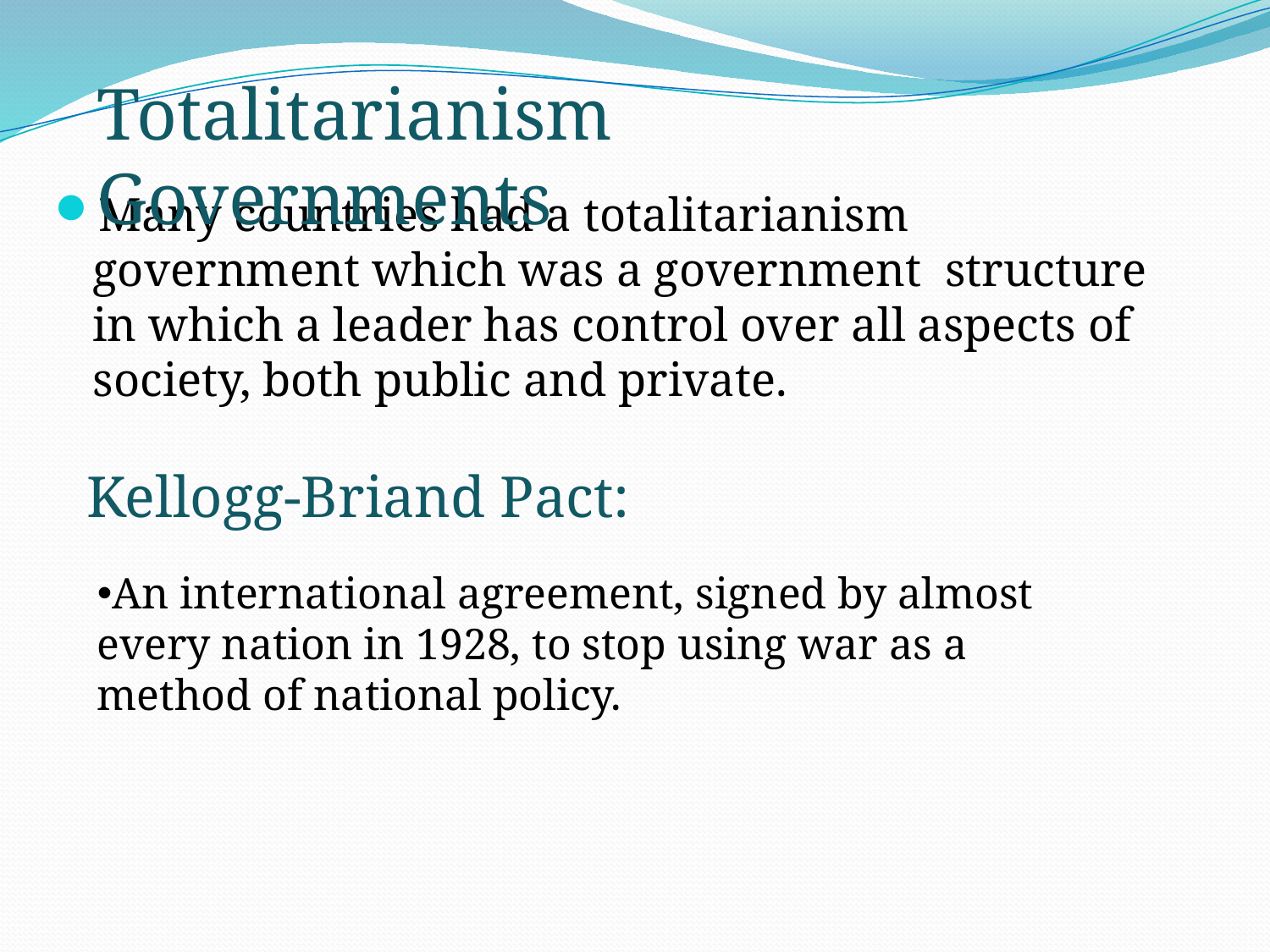

Totalitarianism Governments
Many countries had a totalitarianism government which was a government  structure in which a leader has control over all aspects of society, both public and private.
Kellogg-Briand Pact:
An international agreement, signed by almost every nation in 1928, to stop using war as a method of national policy.